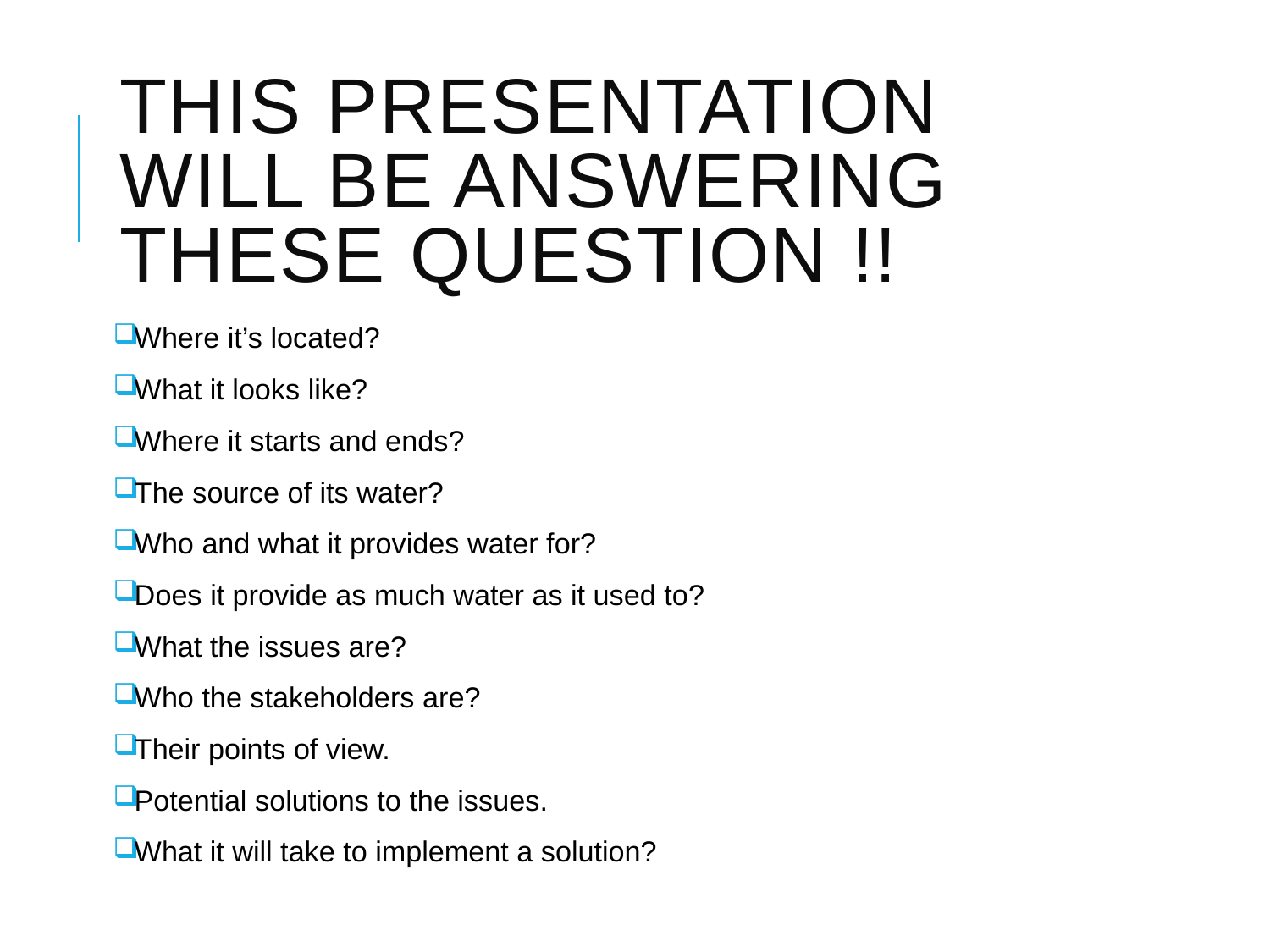

# This presentation will be Answering these question !!
Where it’s located?
What it looks like?
Where it starts and ends?
The source of its water?
Who and what it provides water for?
Does it provide as much water as it used to?
What the issues are?
Who the stakeholders are?
Their points of view.
Potential solutions to the issues.
What it will take to implement a solution?